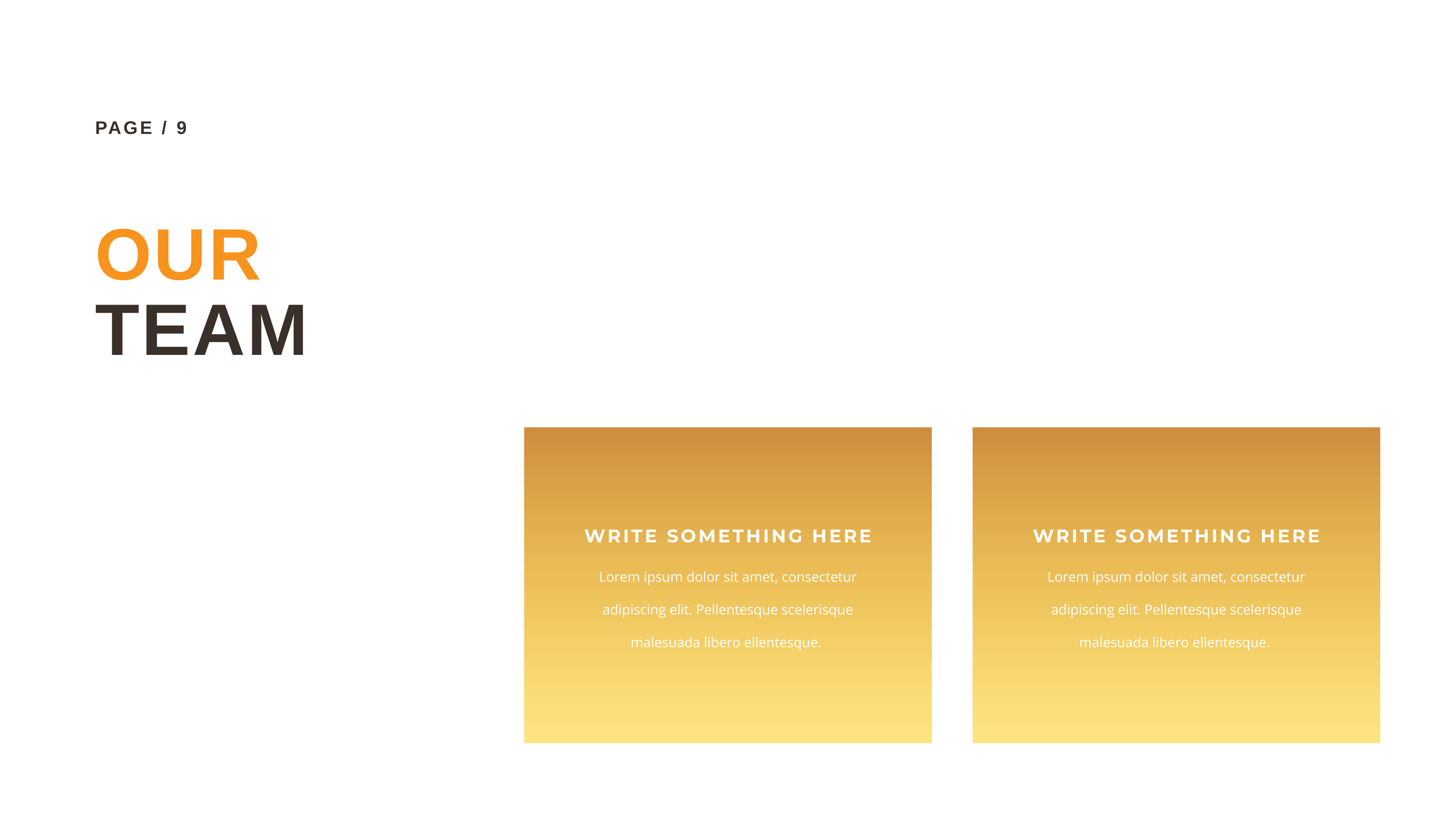

PAGE / 9
OUR
TEAM

WRITE SOMETHING HERE
Lorem ipsum dolor sit amet, consectetur adipiscing elit. Pellentesque scelerisque malesuada libero ellentesque.
WRITE SOMETHING HERE
Lorem ipsum dolor sit amet, consectetur adipiscing elit. Pellentesque scelerisque malesuada libero ellentesque.